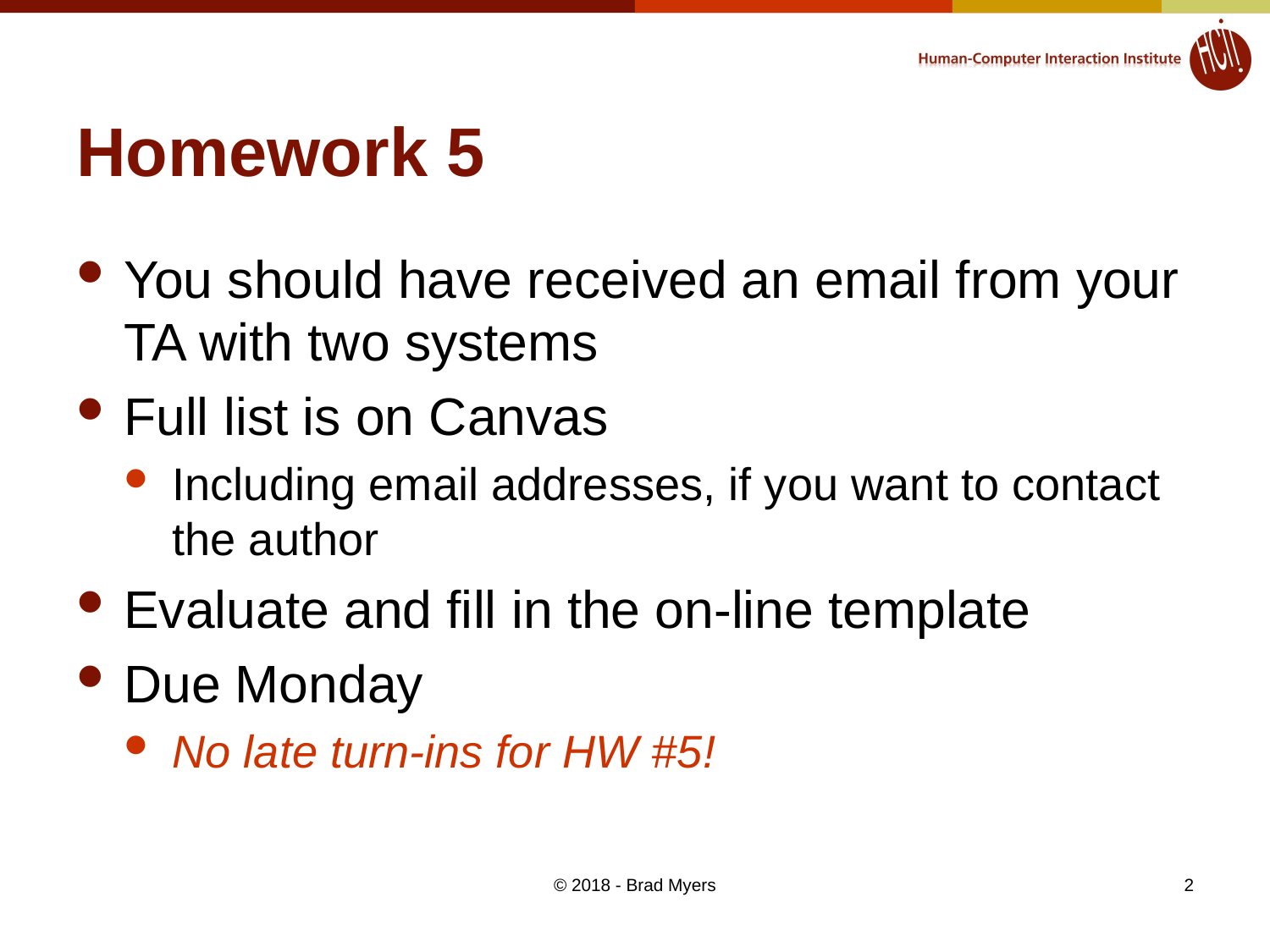

# Homework 5
You should have received an email from your TA with two systems
Full list is on Canvas
Including email addresses, if you want to contact the author
Evaluate and fill in the on-line template
Due Monday
No late turn-ins for HW #5!

© 2018 - Brad Myers
2